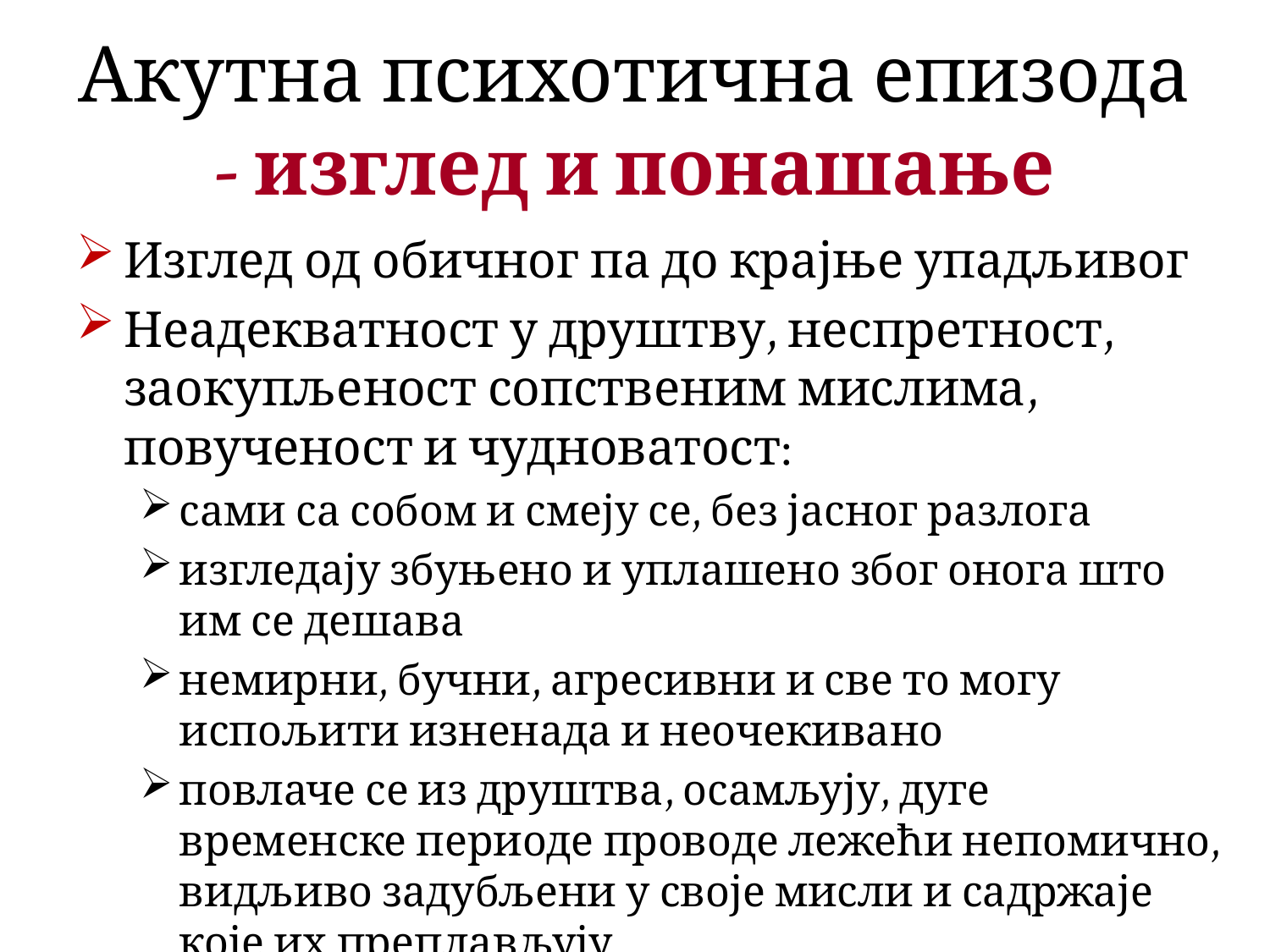

# Акутна психотична епизода - изглед и понашање
Изглед од обичног па до крајње упадљивог
Неадекватност у друштву, неспретност, заокупљеност сопственим мислима, повученост и чудноватост:
сами са собом и смеју се, без јасног разлога
изгледају збуњено и уплашено због онога што им се дешава
немирни, бучни, агресивни и све то могу испољити изненада и неочекивано
повлаче се из друштва, осамљују, дуге временске периоде проводе лежећи непомично, видљиво задубљени у своје мисли и садржаје које их преплављују